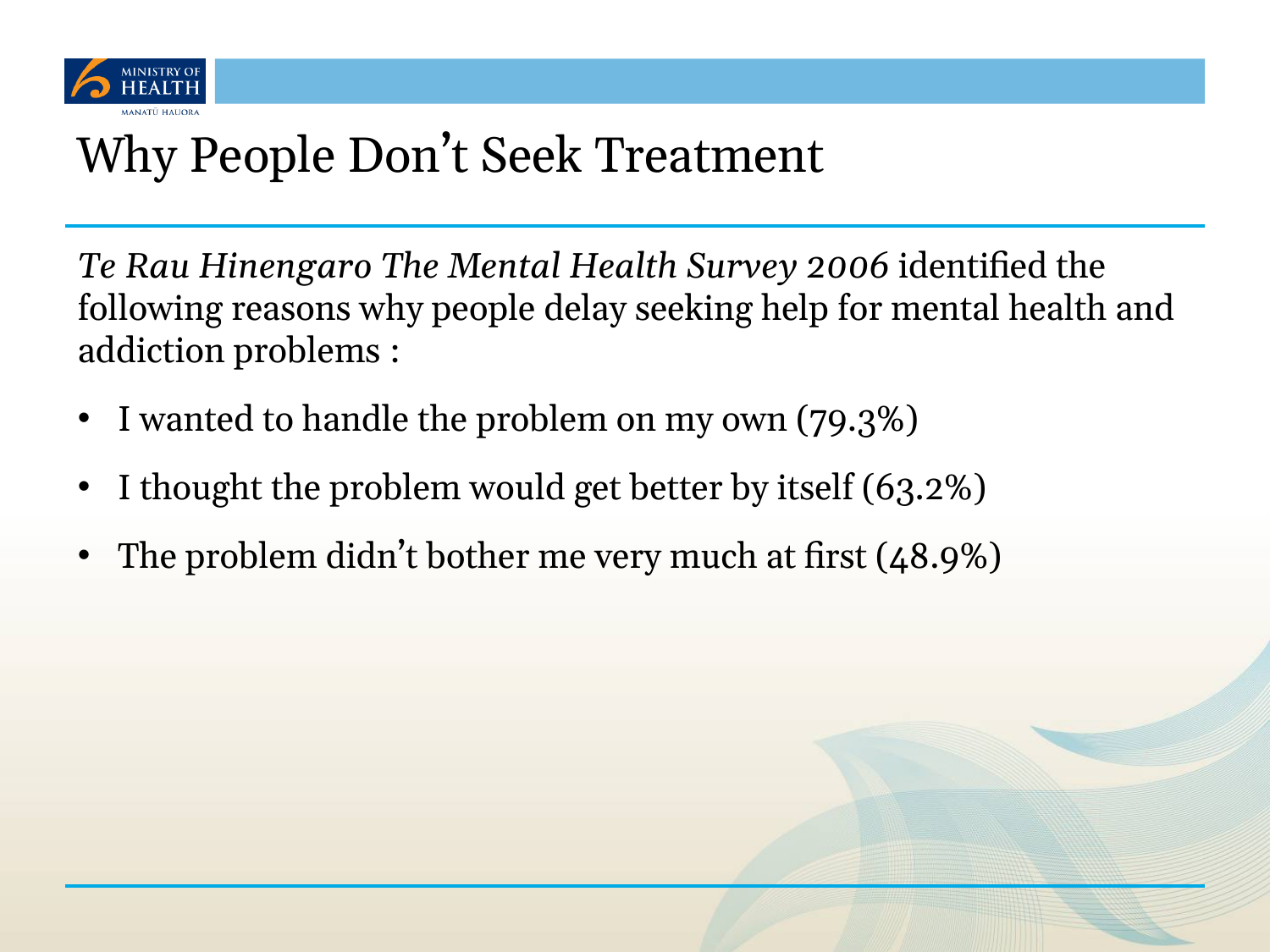

# Why People Don’t Seek Treatment
Te Rau Hinengaro The Mental Health Survey 2006 identified the following reasons why people delay seeking help for mental health and addiction problems :
I wanted to handle the problem on my own (79.3%)
I thought the problem would get better by itself (63.2%)
The problem didn’t bother me very much at first (48.9%)